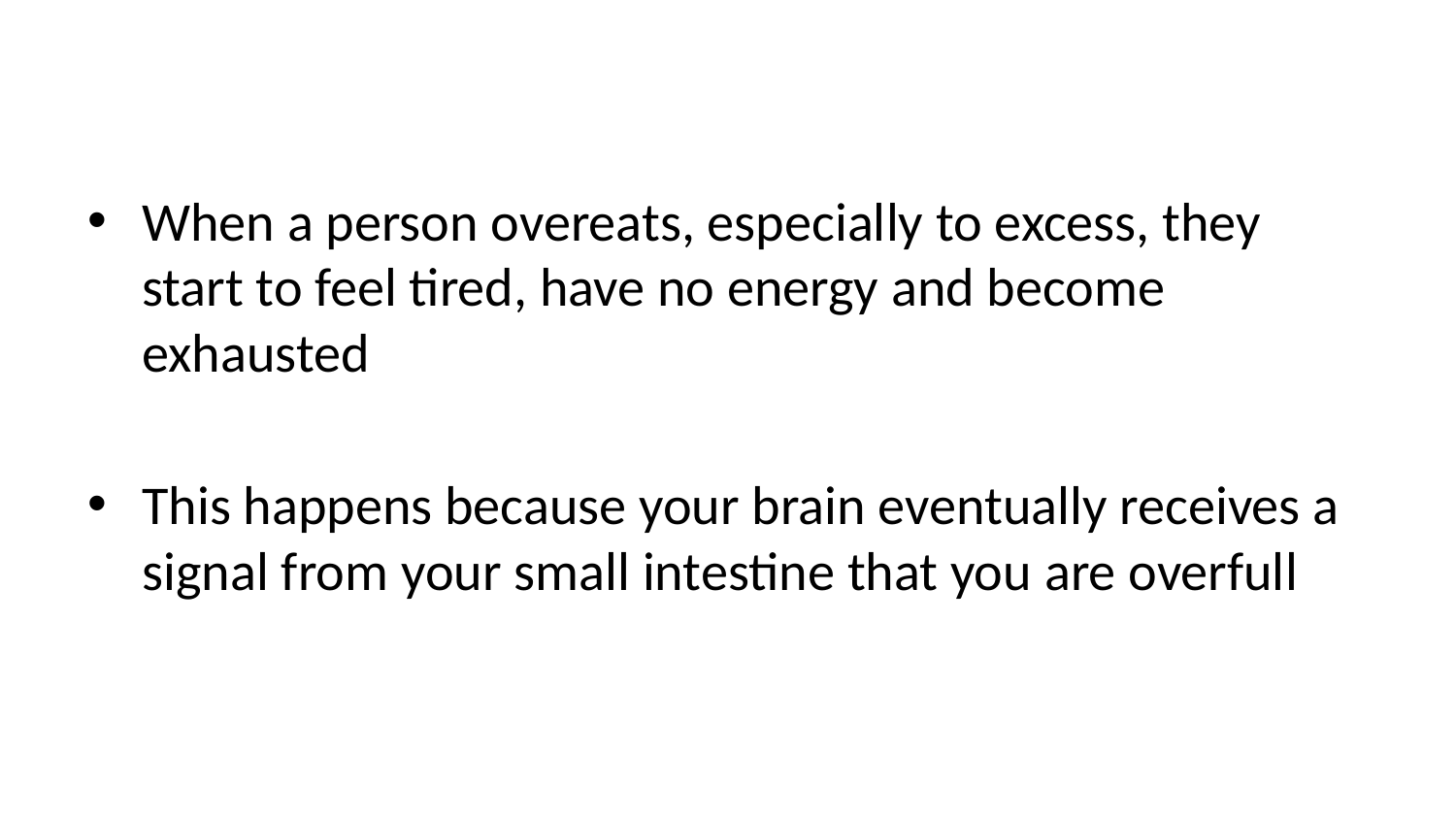

When a person overeats, especially to excess, they start to feel tired, have no energy and become exhausted

This happens because your brain eventually receives a signal from your small intestine that you are overfull